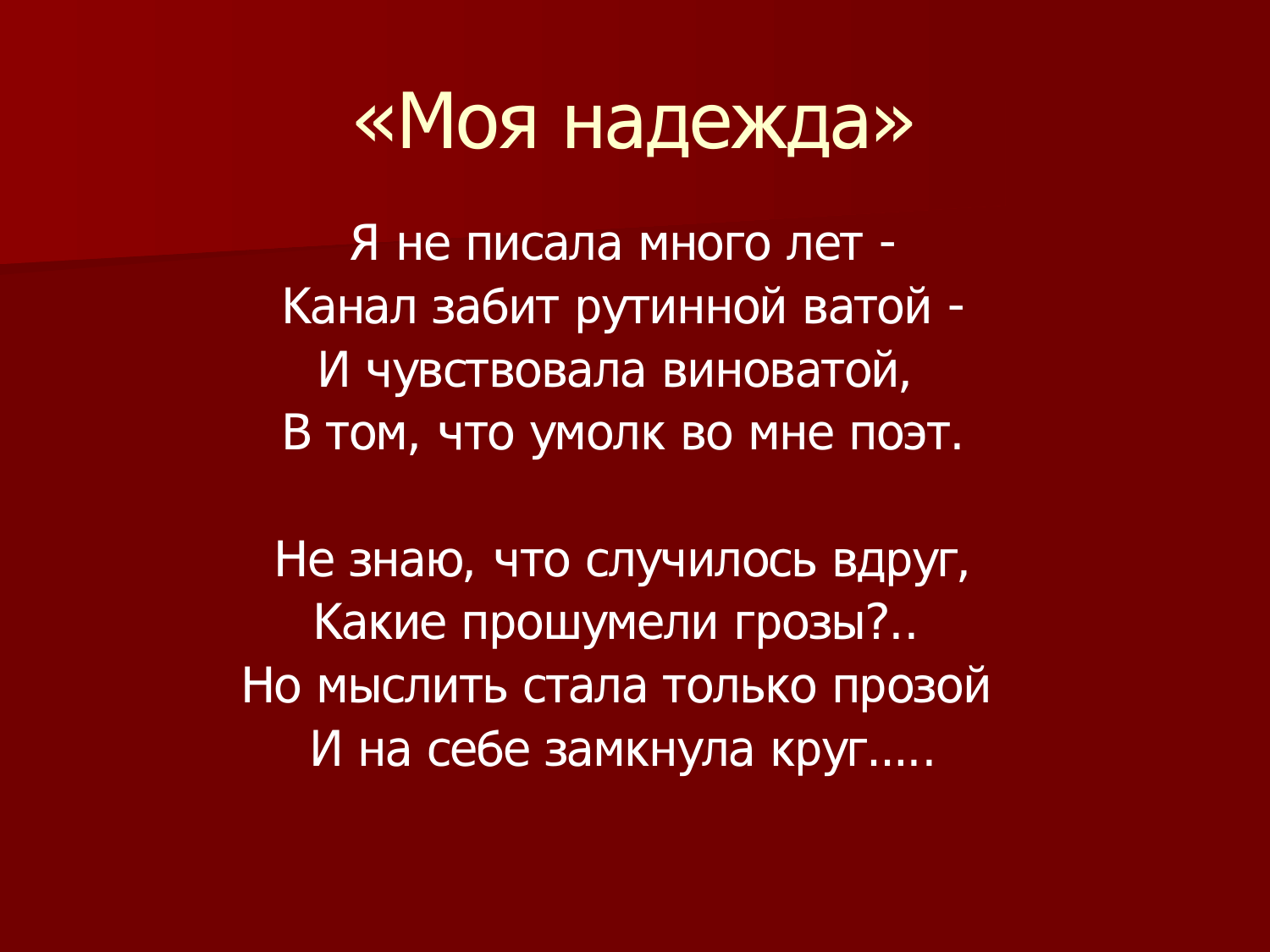

# «Моя надежда»
Я не писала много лет -
Канал забит рутинной ватой -
И чувствовала виноватой,
В том, что умолк во мне поэт.

Не знаю, что случилось вдруг,
Какие прошумели грозы?..
Но мыслить стала только прозой
И на себе замкнула круг…..